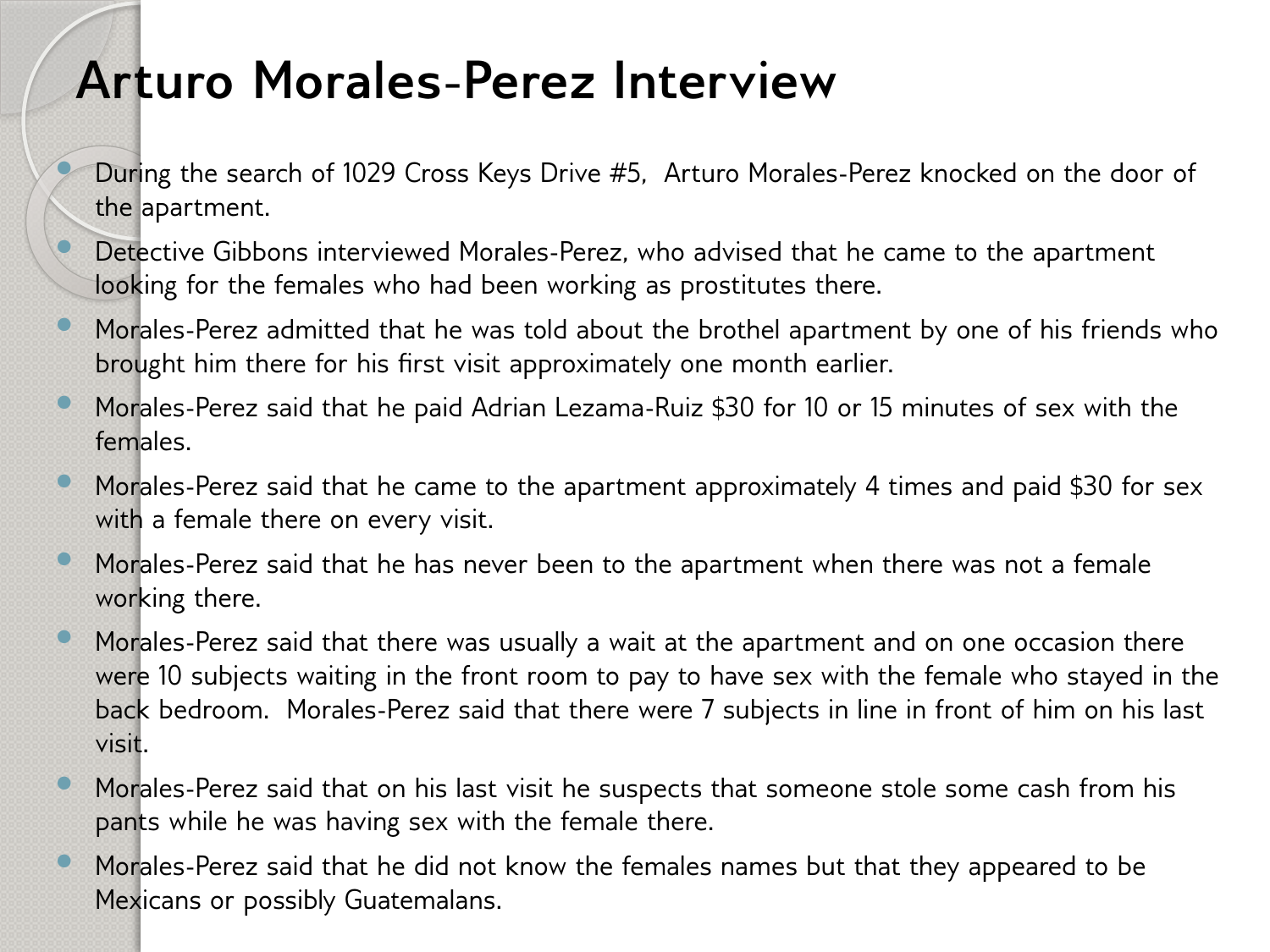

# Arturo Morales-Perez Interview
During the search of 1029 Cross Keys Drive #5,  Arturo Morales-Perez knocked on the door of the apartment.
Detective Gibbons interviewed Morales-Perez, who advised that he came to the apartment looking for the females who had been working as prostitutes there.
Morales-Perez admitted that he was told about the brothel apartment by one of his friends who brought him there for his first visit approximately one month earlier.
Morales-Perez said that he paid Adrian Lezama-Ruiz $30 for 10 or 15 minutes of sex with the females.
Morales-Perez said that he came to the apartment approximately 4 times and paid $30 for sex with a female there on every visit.
Morales-Perez said that he has never been to the apartment when there was not a female working there.
Morales-Perez said that there was usually a wait at the apartment and on one occasion there were 10 subjects waiting in the front room to pay to have sex with the female who stayed in the back bedroom.  Morales-Perez said that there were 7 subjects in line in front of him on his last visit.
Morales-Perez said that on his last visit he suspects that someone stole some cash from his pants while he was having sex with the female there.
Morales-Perez said that he did not know the females names but that they appeared to be Mexicans or possibly Guatemalans.